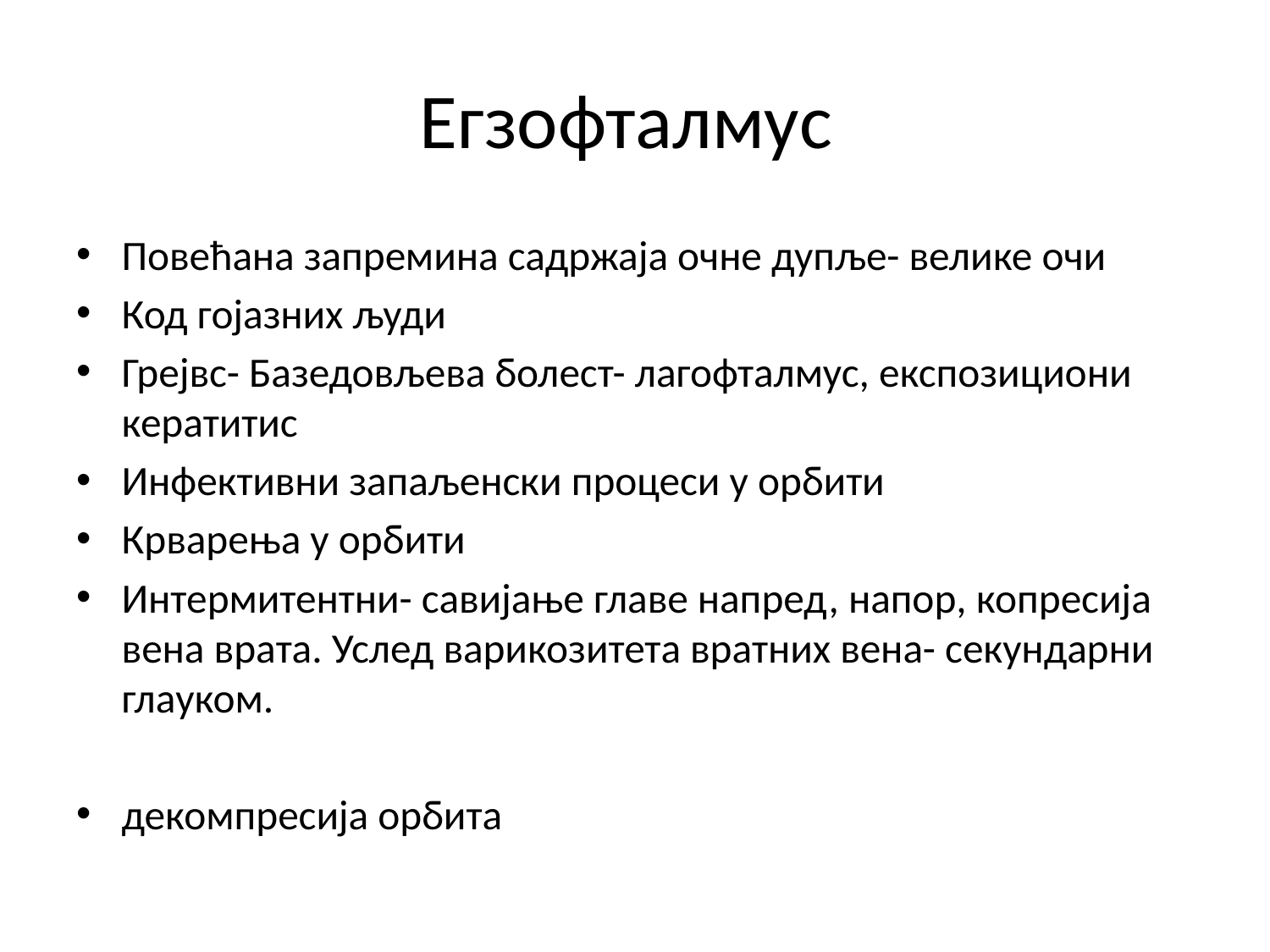

# Егзофталмус
Повећана запремина садржаја очне дупље- велике очи
Код гојазних људи
Грејвс- Базедовљева болест- лагофталмус, експозициони кератитис
Инфективни запаљенски процеси у орбити
Крварења у орбити
Интермитентни- савијање главе напред, напор, копресија вена врата. Услед варикозитета вратних вена- секундарни глауком.

декомпресија орбита